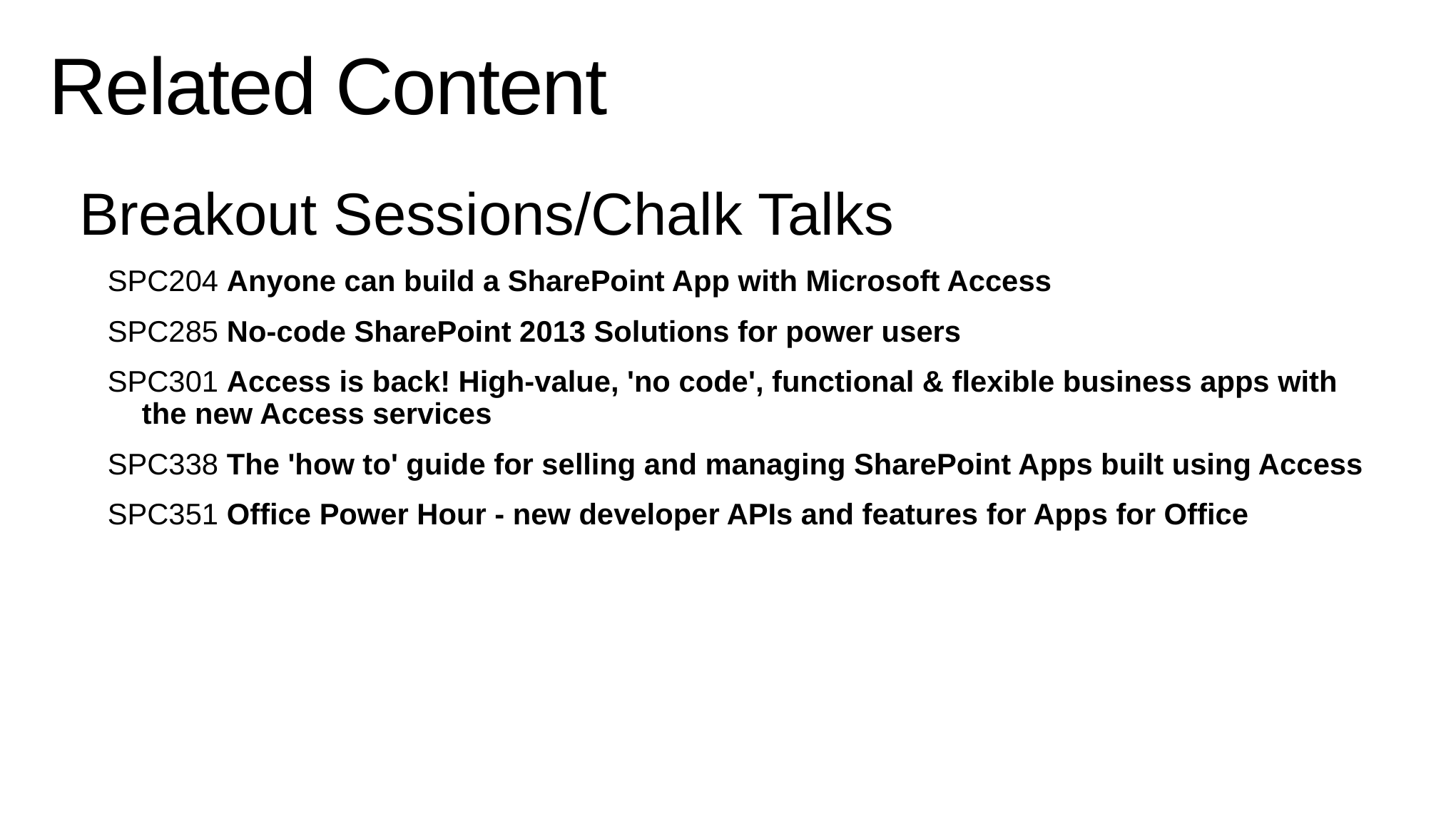

# Related Content
Breakout Sessions/Chalk Talks
SPC204 Anyone can build a SharePoint App with Microsoft Access
SPC285 No-code SharePoint 2013 Solutions for power users
SPC301 Access is back! High-value, 'no code', functional & flexible business apps with the new Access services
SPC338 The 'how to' guide for selling and managing SharePoint Apps built using Access
SPC351 Office Power Hour - new developer APIs and features for Apps for Office